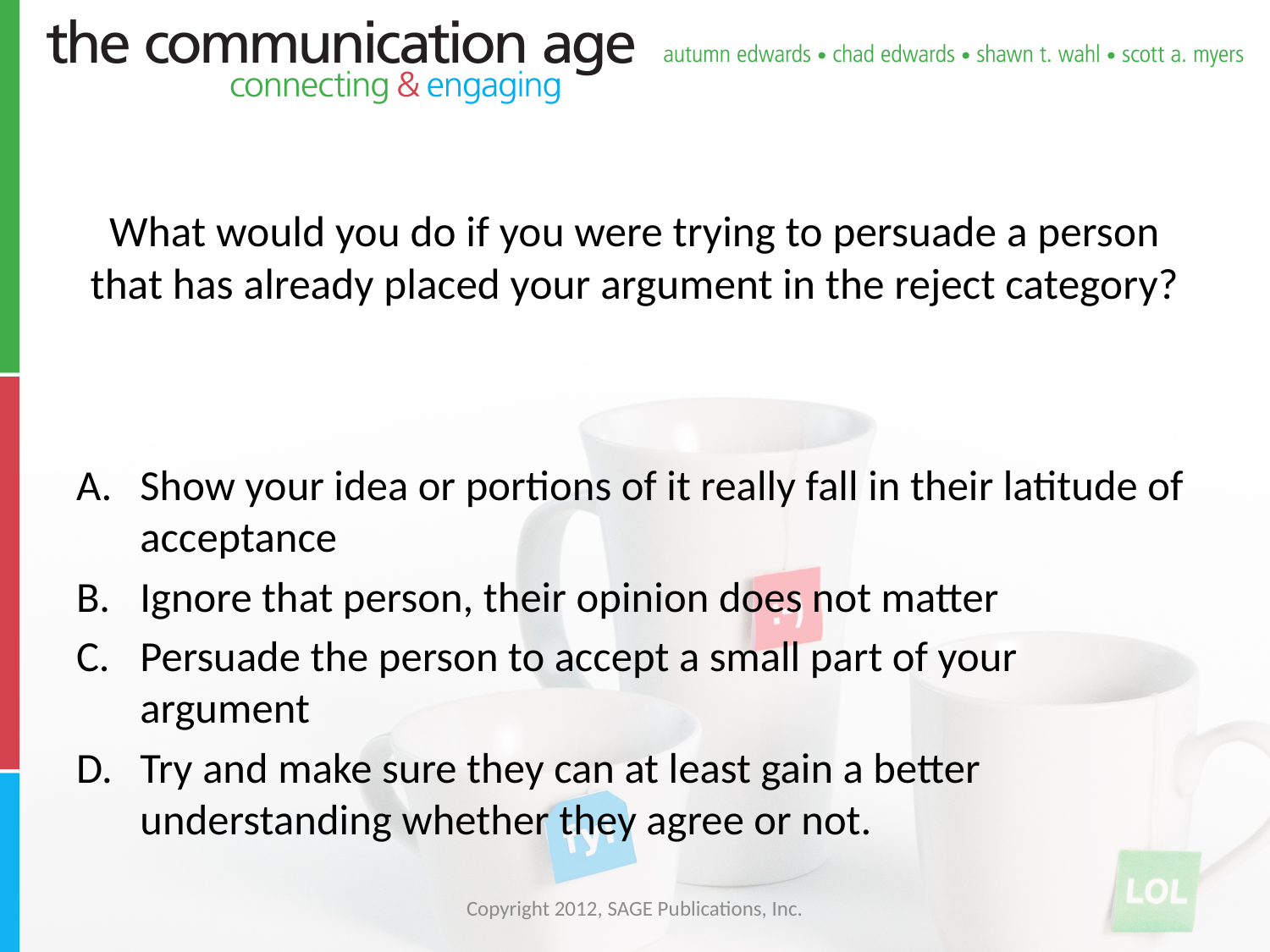

# What would you do if you were trying to persuade a person that has already placed your argument in the reject category?
Show your idea or portions of it really fall in their latitude of acceptance
Ignore that person, their opinion does not matter
Persuade the person to accept a small part of your argument
Try and make sure they can at least gain a better understanding whether they agree or not.

Copyright 2012, SAGE Publications, Inc.